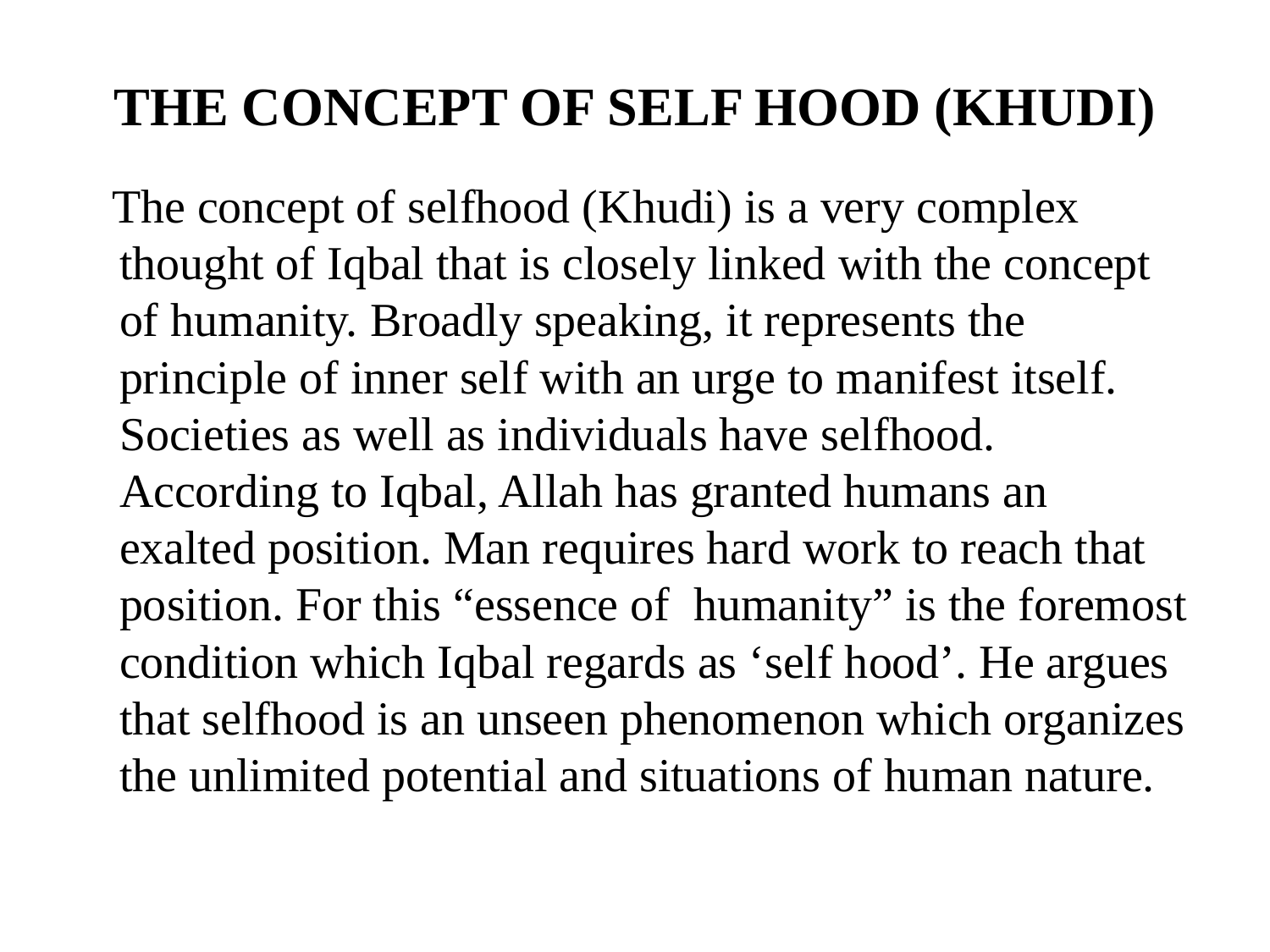

# THE CONCEPT OF SELF HOOD (KHUDI)
   The concept of selfhood (Khudi) is a very complex thought of Iqbal that is closely linked with the concept of humanity. Broadly speaking, it represents the principle of inner self with an urge to manifest itself. Societies as well as individuals have selfhood. According to Iqbal, Allah has granted humans an exalted position. Man requires hard work to reach that position. For this “essence of  humanity” is the foremost condition which Iqbal regards as ‘self hood’. He argues that selfhood is an unseen phenomenon which organizes the unlimited potential and situations of human nature.